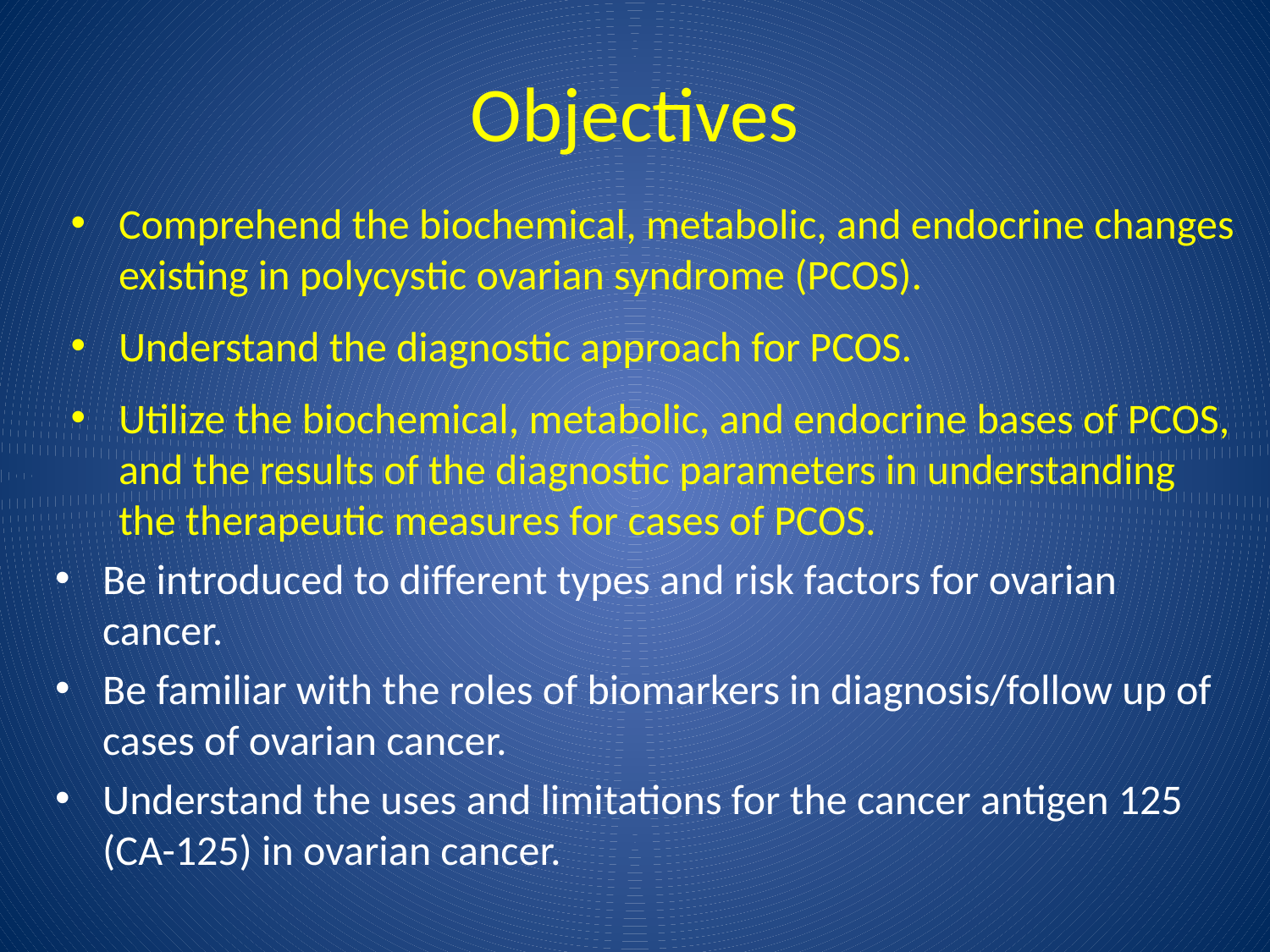

# Objectives
Comprehend the biochemical, metabolic, and endocrine changes existing in polycystic ovarian syndrome (PCOS).
Understand the diagnostic approach for PCOS.
Utilize the biochemical, metabolic, and endocrine bases of PCOS, and the results of the diagnostic parameters in understanding the therapeutic measures for cases of PCOS.
Be introduced to different types and risk factors for ovarian cancer.
Be familiar with the roles of biomarkers in diagnosis/follow up of cases of ovarian cancer.
Understand the uses and limitations for the cancer antigen 125 (CA-125) in ovarian cancer.